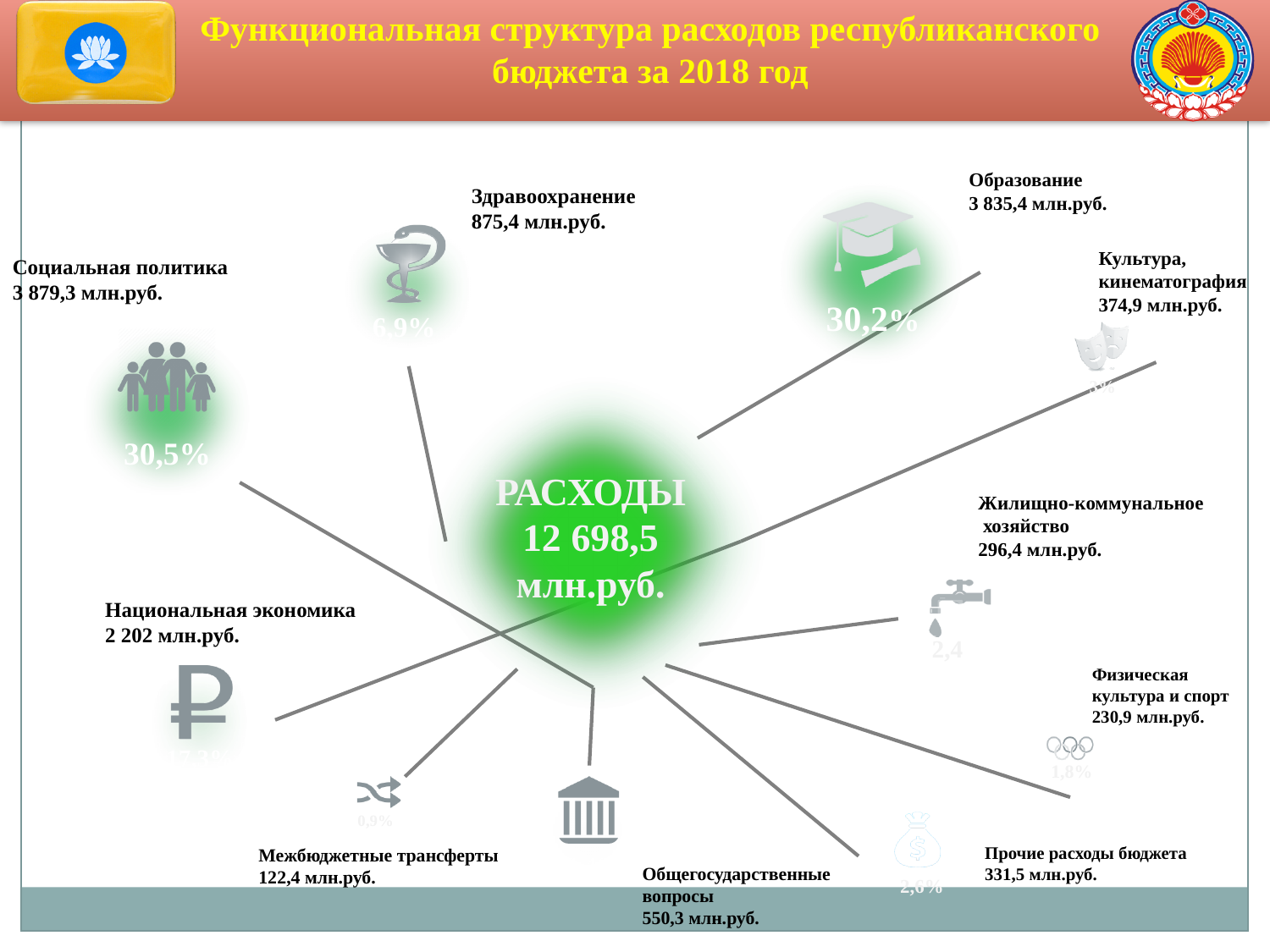

Функциональная структура расходов республиканского бюджета за 2018 год

Образование
3 835,4 млн.руб.

Здравоохранение
875,4 млн.руб.

Культура, кинематография
374,9 млн.руб.
Социальная политика
3 879,3 млн.руб.
30,2%
6,9%

3%

30,5%
РАСХОДЫ
12 698,5 млн.руб.
Жилищно-коммунальное
 хозяйство
296,4 млн.руб.

Национальная экономика
2 202 млн.руб.
2,4%

Физическая культура и спорт
230,9 млн.руб.

17,3%
1,8%

0,9%

Прочие расходы бюджета
331,5 млн.руб.
Межбюджетные трансферты
122,4 млн.руб.
4,4%
Общегосударственные вопросы
550,3 млн.руб.
2,6%